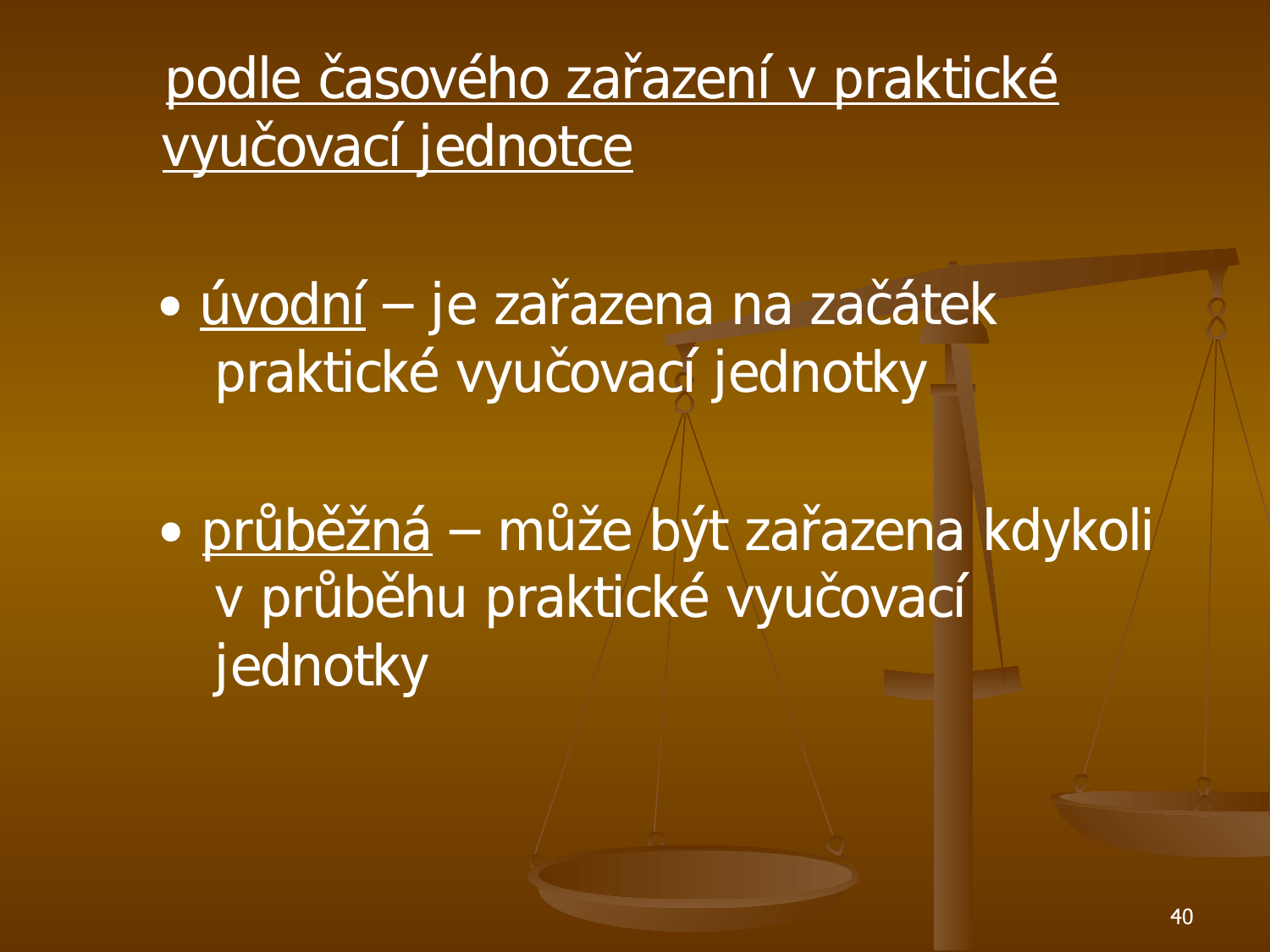

podle časového zařazení v praktické vyučovací jednotce

 • úvodní – je zařazena na začátek praktické vyučovací jednotky

 • průběžná – může být zařazena kdykoli v průběhu praktické vyučovací jednotky
40